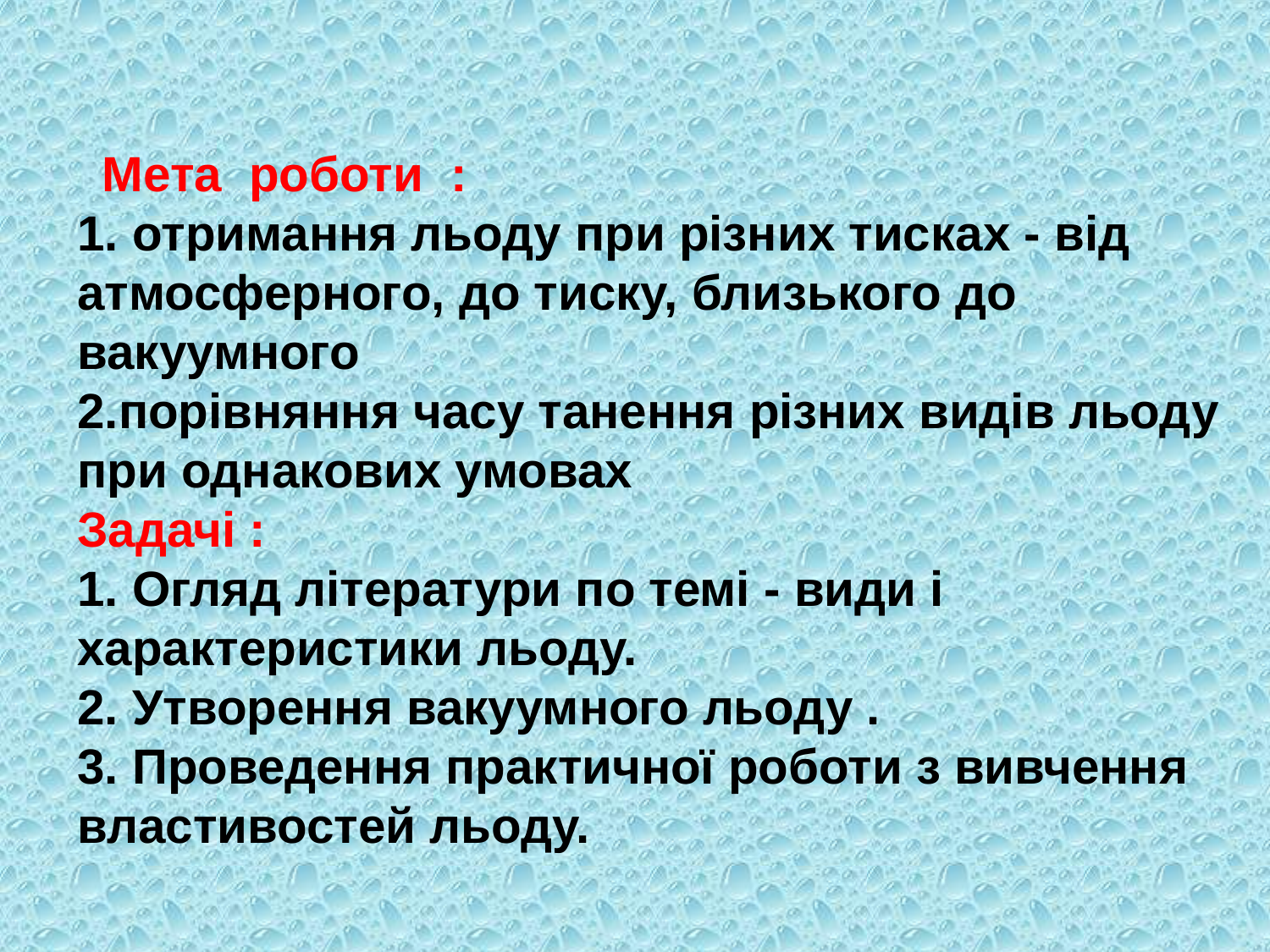

Мета  роботи  :
1. отримання льоду при різних тисках - від атмосферного, до тиску, близького до вакуумного
2.порівняння часу танення різних видів льоду при однакових умовах
Задачі :
1. Огляд літератури по темі - види і характеристики льоду.
2. Утворення вакуумного льоду .
3. Проведення практичної роботи з вивчення властивостей льоду.